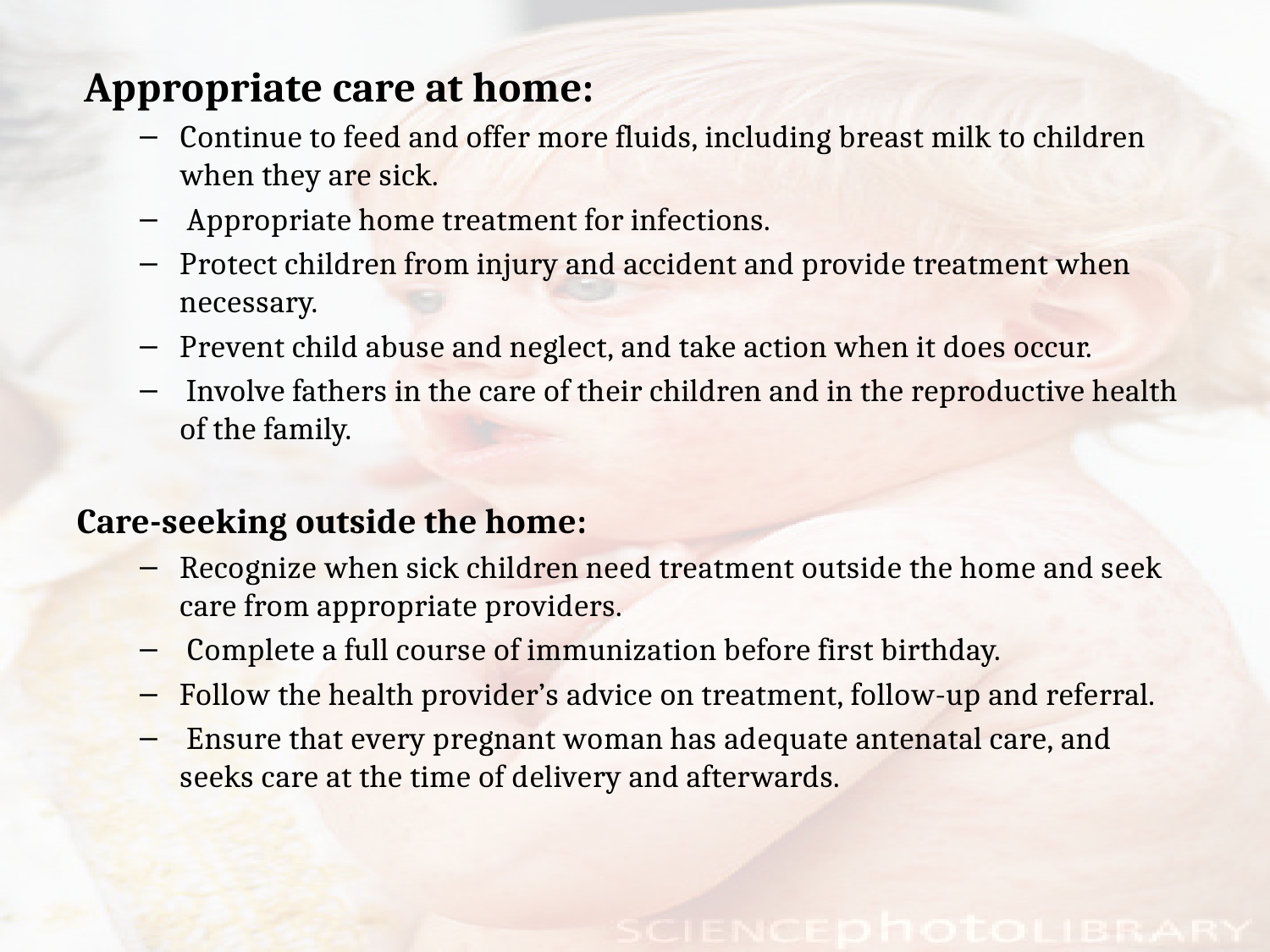

#
 Appropriate care at home:
Continue to feed and offer more fluids, including breast milk to children when they are sick.
 Appropriate home treatment for infections.
Protect children from injury and accident and provide treatment when necessary.
Prevent child abuse and neglect, and take action when it does occur.
 Involve fathers in the care of their children and in the reproductive health of the family.

Care-seeking outside the home:
Recognize when sick children need treatment outside the home and seek care from appropriate providers.
 Complete a full course of immunization before first birthday.
Follow the health provider’s advice on treatment, follow-up and referral.
 Ensure that every pregnant woman has adequate antenatal care, and seeks care at the time of delivery and afterwards.